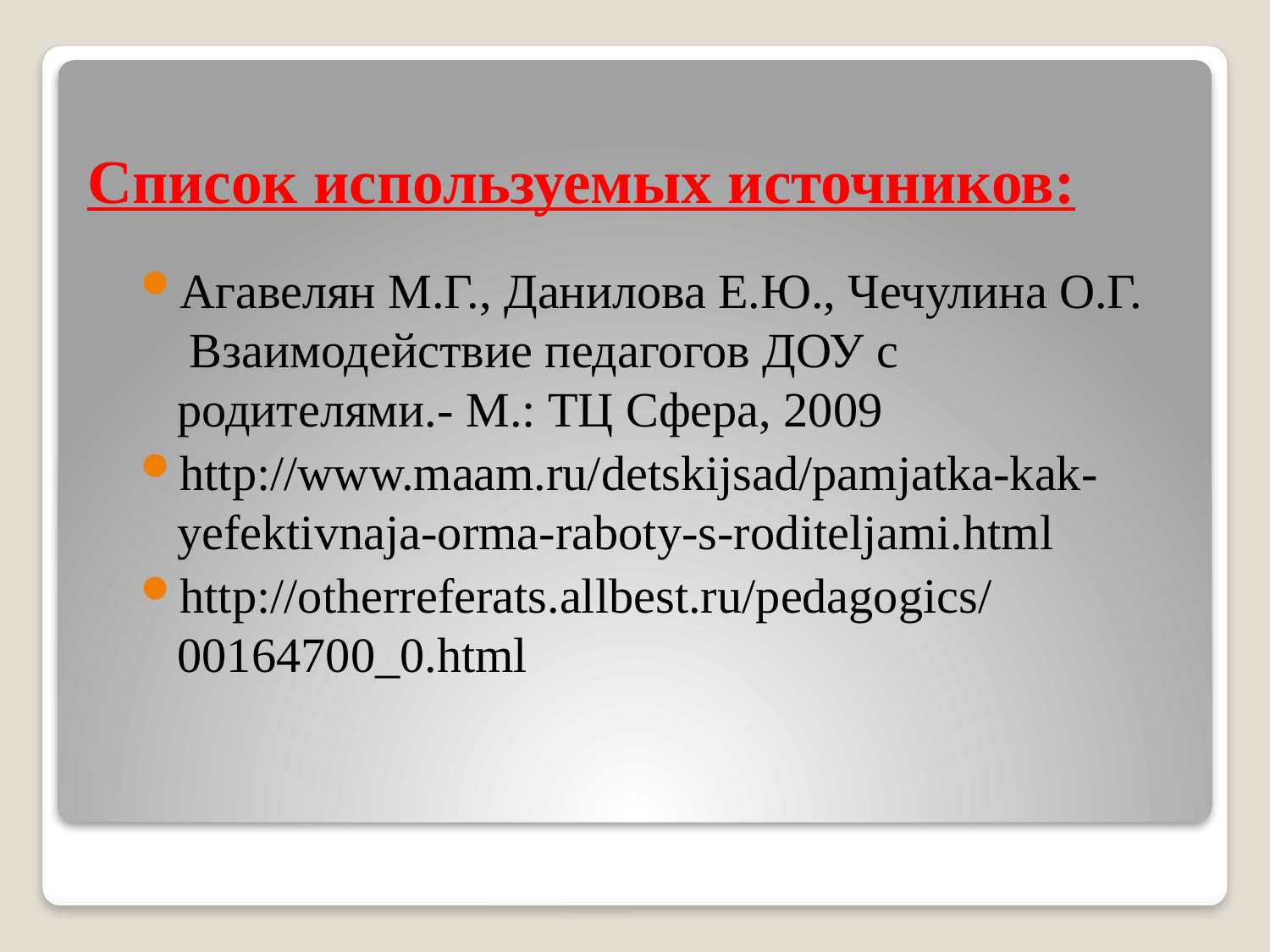

# Список используемых источников:
Агавелян М.Г., Данилова Е.Ю., Чечулина О.Г.  Взаимодействие педагогов ДОУ с родителями.- М.: ТЦ Сфера, 2009
http://www.maam.ru/detskijsad/pamjatka-kak-yefektivnaja-orma-raboty-s-roditeljami.html
http://otherreferats.allbest.ru/pedagogics/00164700_0.html